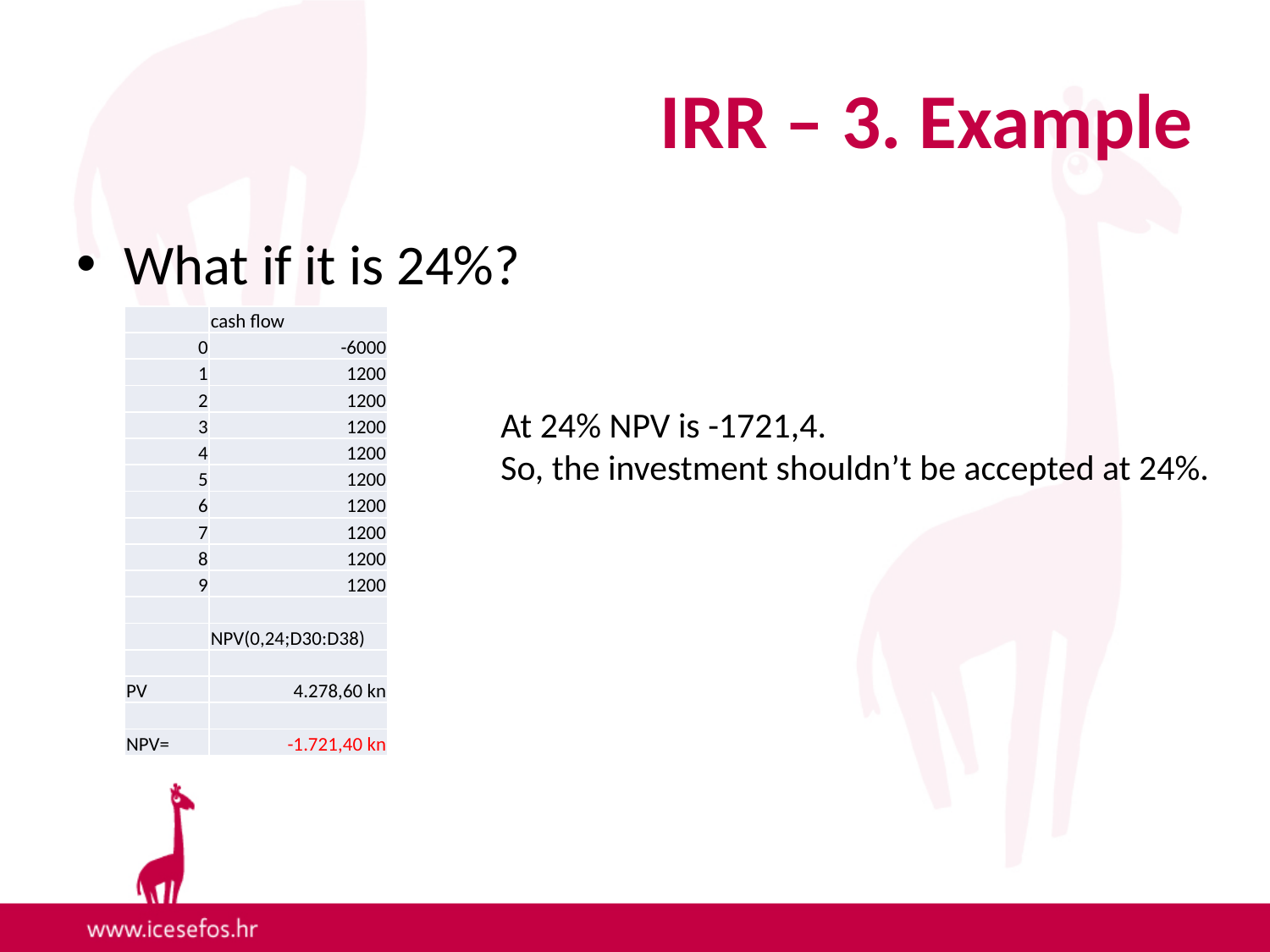

# IRR – 3. Example
What if it is 24%?

|  | cash flow |
| --- | --- |
| 0 | -6000 |
| 1 | 1200 |
| 2 | 1200 |
| 3 | 1200 |
| 4 | 1200 |
| 5 | 1200 |
| 6 | 1200 |
| 7 | 1200 |
| 8 | 1200 |
| 9 | 1200 |
|  |  |
|  | NPV(0,24;D30:D38) |
|  |  |
| PV | 4.278,60 kn |
|  |  |
| NPV= | -1.721,40 kn |
At 24% NPV is -1721,4.
So, the investment shouldn’t be accepted at 24%.